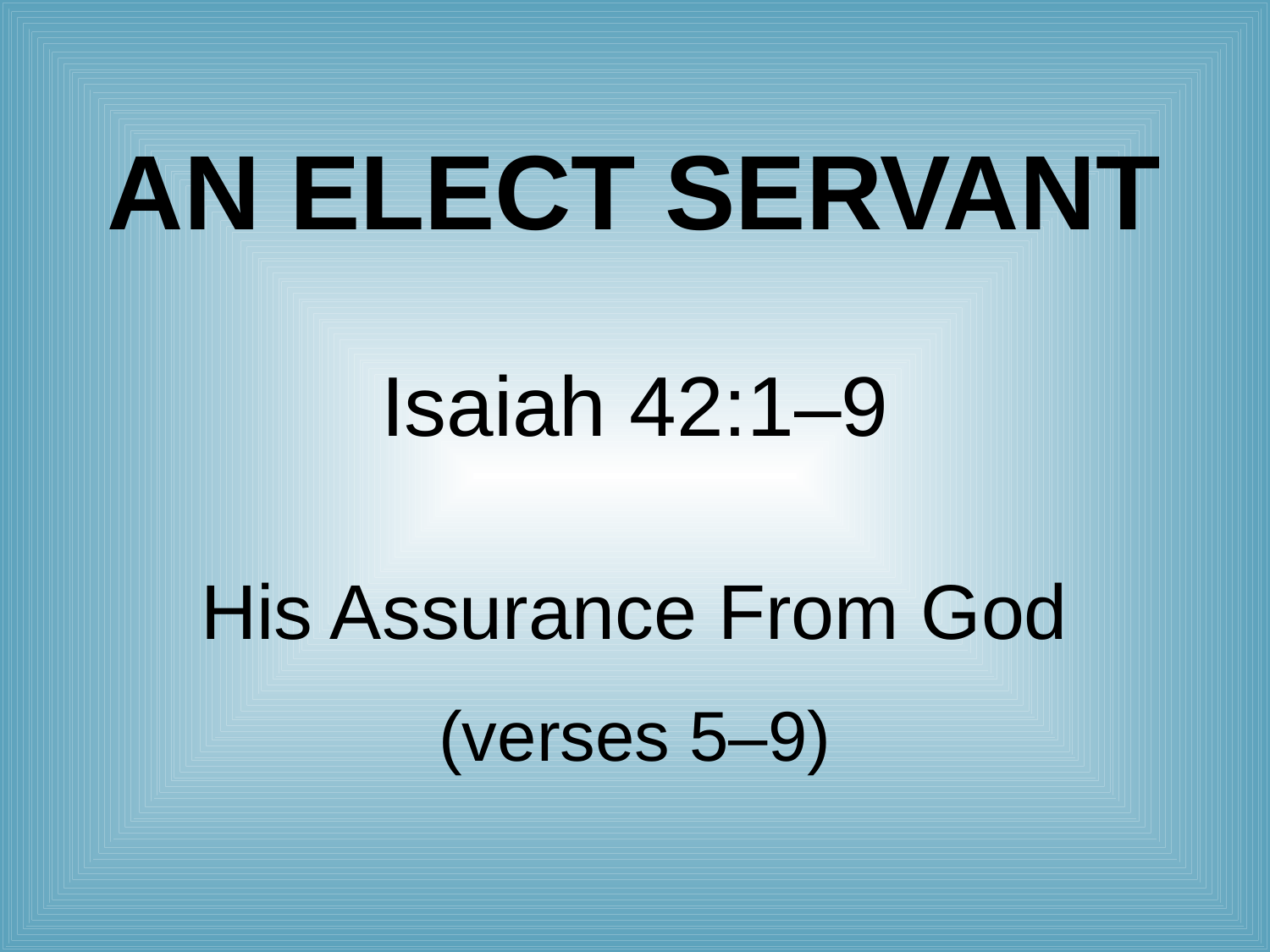

# An Elect Servant
Isaiah 42:1–9

His Assurance From God
(verses 5–9)